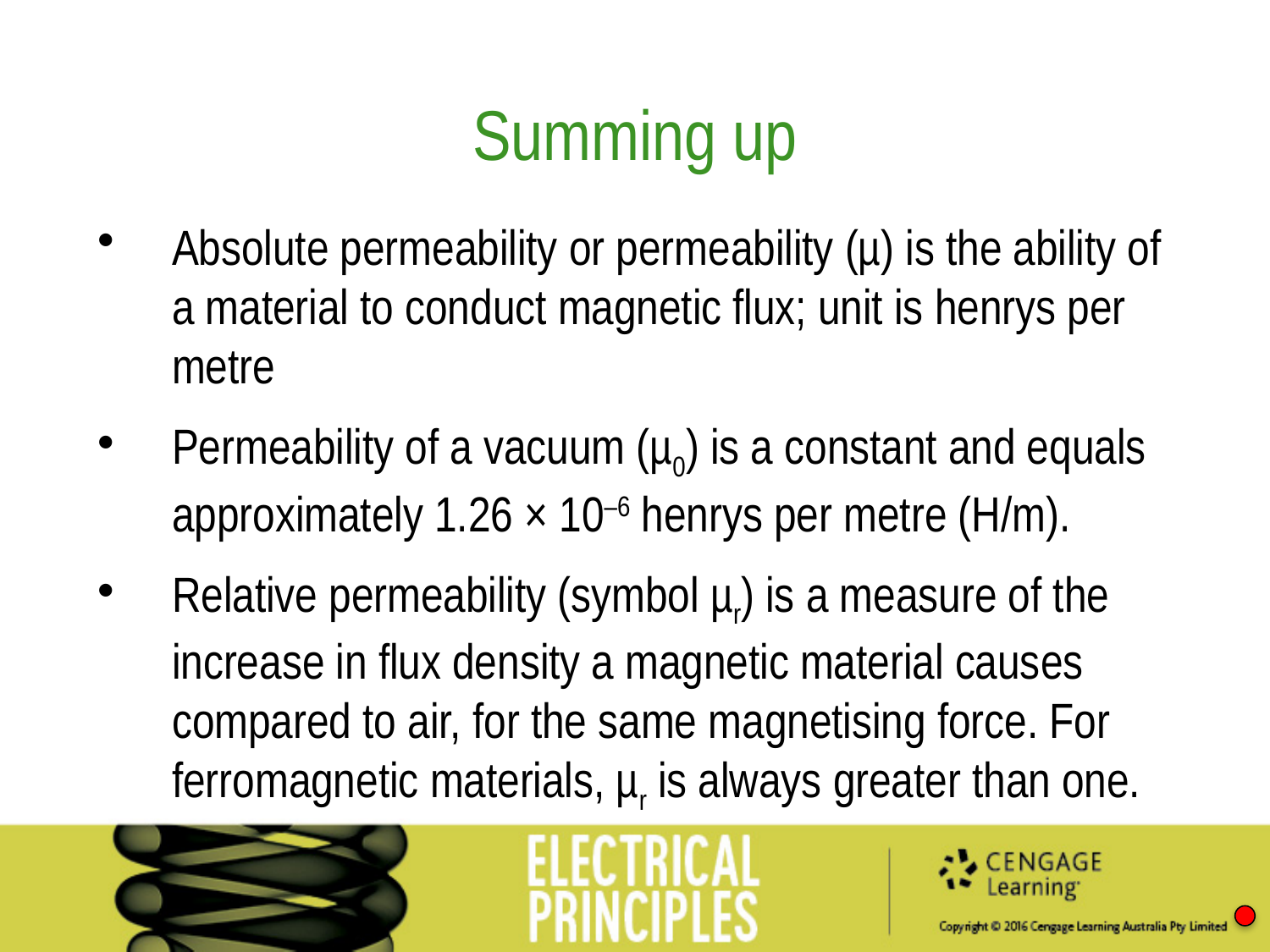

Summing up
Absolute permeability or permeability (µ) is the ability of a material to conduct magnetic flux; unit is henrys per metre
Permeability of a vacuum (µ0) is a constant and equals approximately 1.26 × 10–6 henrys per metre (H/m).
Relative permeability (symbol µr) is a measure of the increase in flux density a magnetic material causes compared to air, for the same magnetising force. For ferromagnetic materials, µr is always greater than one.